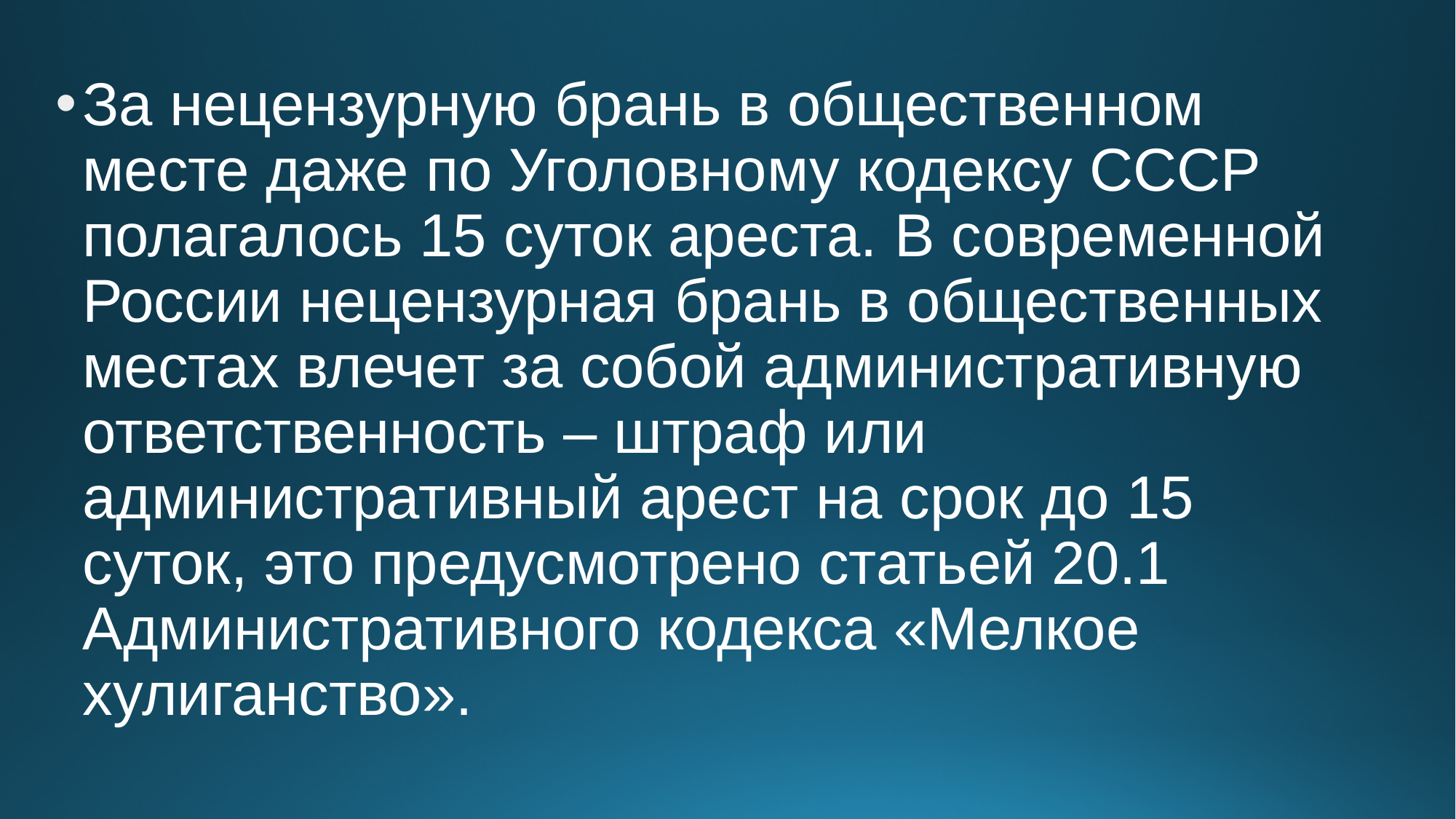

#
За нецензурную брань в общественном месте даже по Уголовному кодексу СССР полагалось 15 суток ареста. В современной России нецензурная брань в общественных местах влечет за собой административную ответственность – штраф или административный арест на срок до 15 суток, это предусмотрено статьей 20.1 Административного кодекса «Мелкое хулиганство».